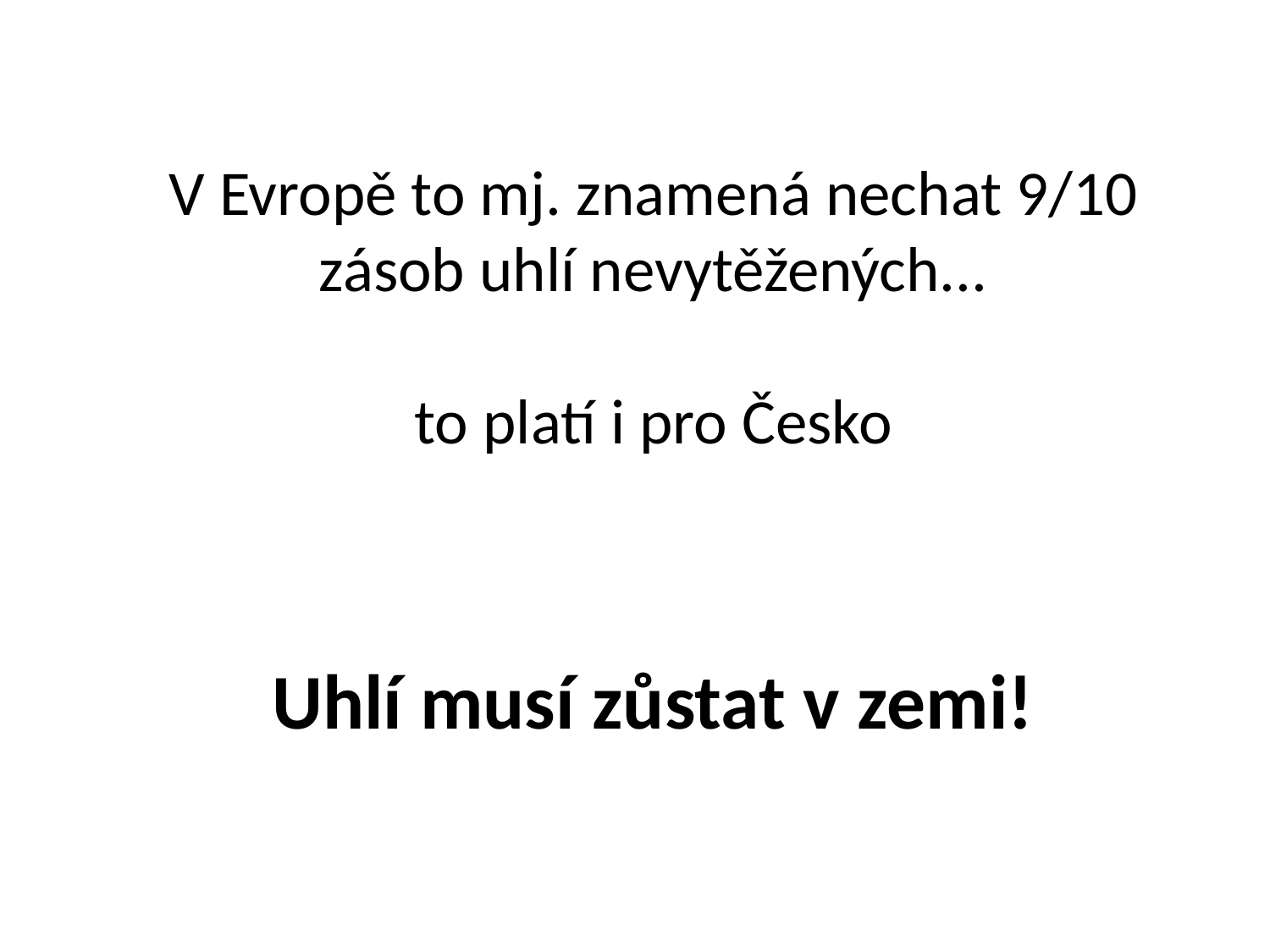

V Evropě to mj. znamená nechat 9/10 zásob uhlí nevytěžených...
to platí i pro Česko

Uhlí musí zůstat v zemi!